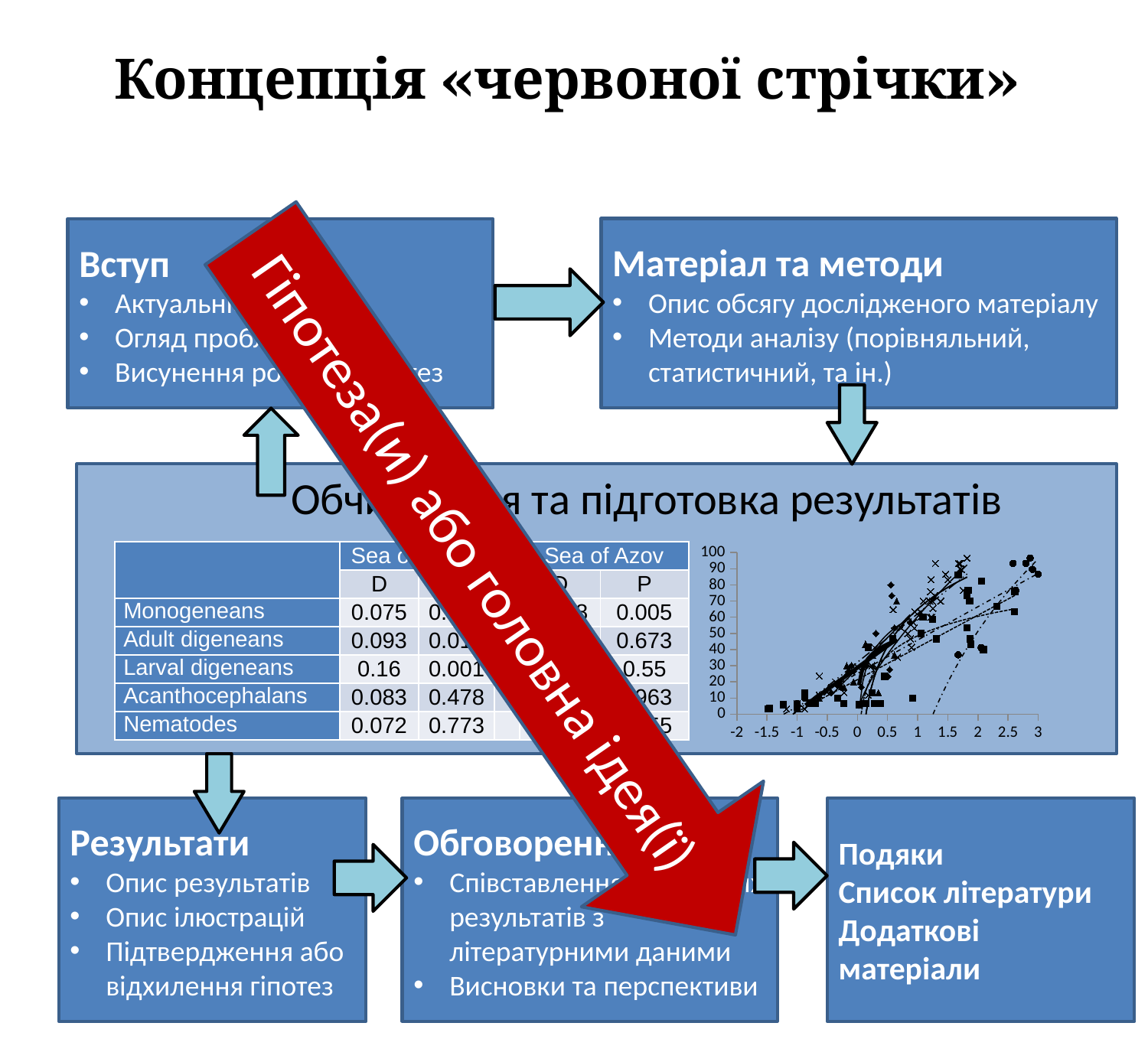

# Концепція «червоної стрічки»
Матеріал та методи
Опис обсягу дослідженого матеріалу
Методи аналізу (порівняльний, статистичний, та ін.)
Вступ
Актуальність
Огляд проблеми
Висунення робочих гіпотез

Обчислення та підготовка результатів
Гіпотеза(и) або головна ідея(ї)
|  | Sea of Japan |  |  | Sea of Azov |  |
| --- | --- | --- | --- | --- | --- |
|  | D | P |  | D | P |
| Monogeneans | 0.075 | 0.024 |  | 0.078 | 0.005 |
| Adult digeneans | 0.093 | 0.019 |  | 0.033 | 0.673 |
| Larval digeneans | 0.16 | 0.001 |  | 0.055 | 0.55 |
| Acanthocephalans | 0.083 | 0.478 |  | 0.068 | 0.963 |
| Nematodes | 0.072 | 0.773 |  | 0.145 | 0.055 |

### Chart

| Category |  |  |  |  |  |
|---|---|---|---|---|---|
Результати
Опис результатів
Опис ілюстрацій
Підтвердження або відхилення гіпотез
Обговорення
Співставлення отриманих результатів з літературними даними
Висновки та перспективи
Подяки
Список літератури
Додаткові матеріали